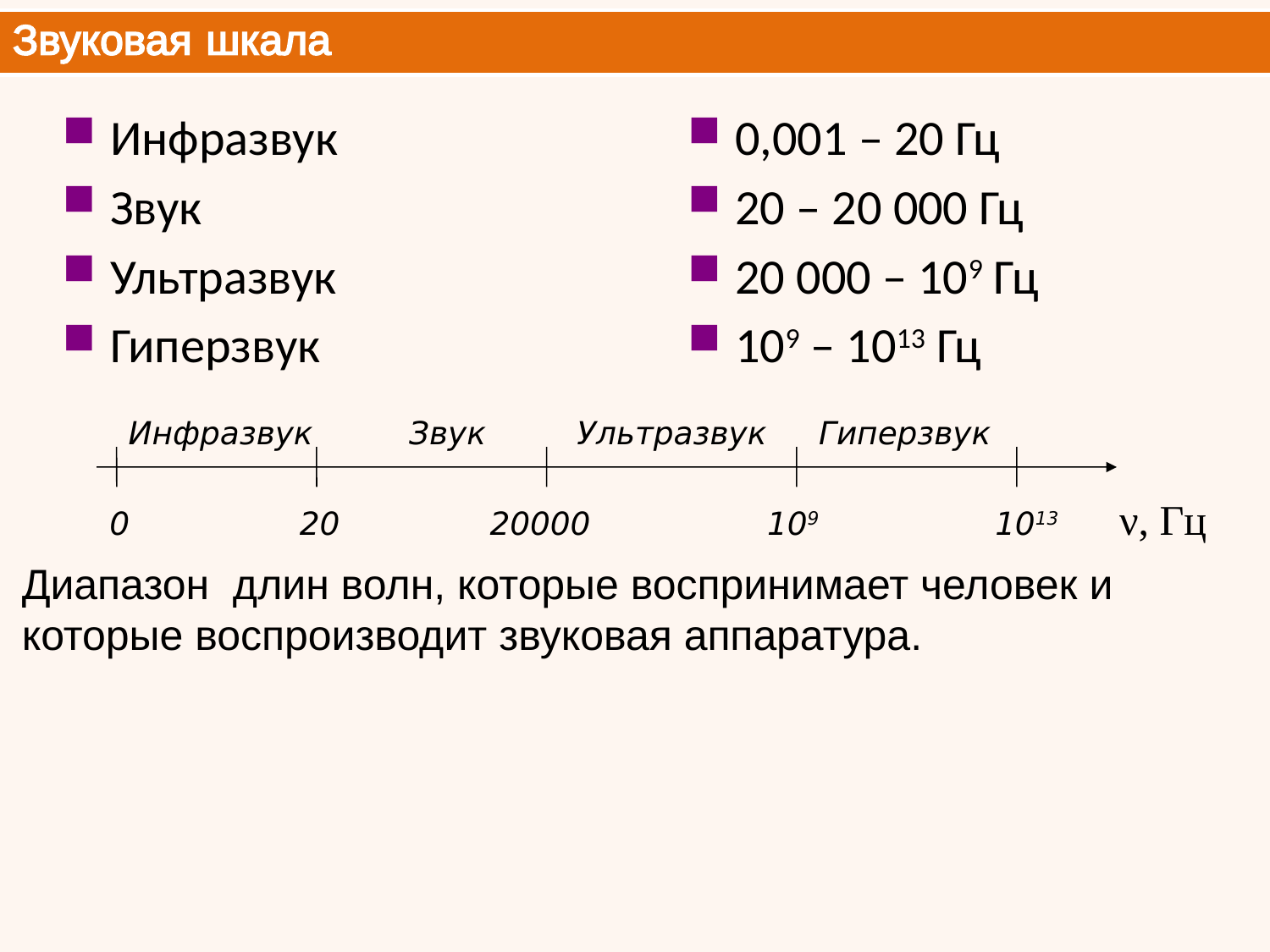

# Звуковая шкала

Инфразвук
Звук
Ультразвук
Гиперзвук
0,001 – 20 Гц
20 – 20 000 Гц
20 000 – 109 Гц
109 – 1013 Гц
Инфразвук
Звук
Ультразвук
Гиперзвук

ν, Гц
0
20
20000
109
1013
Диапазон  длин волн, которые воспринимает человек и которые воспроизводит звуковая аппаратура.